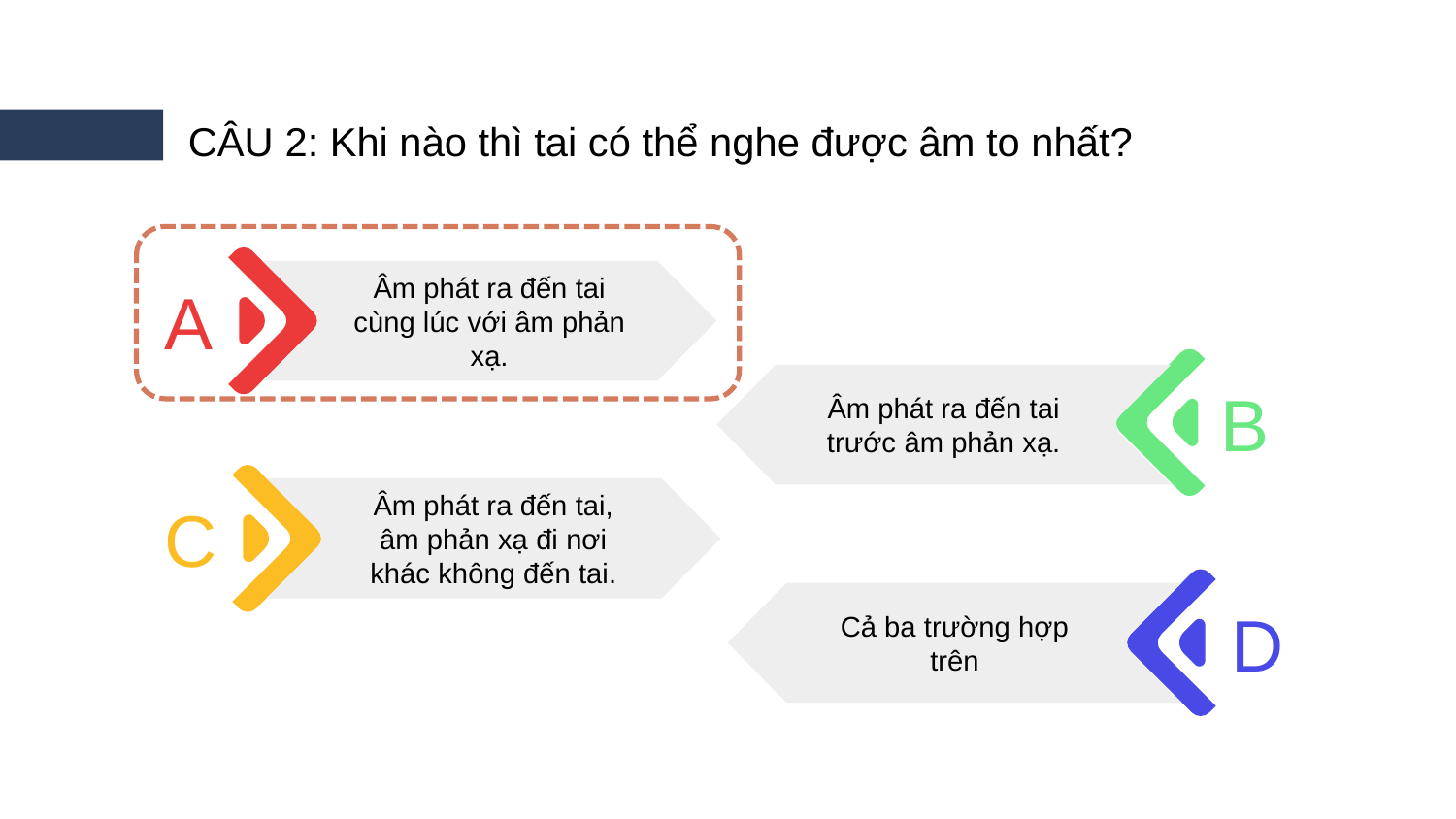

CÂU 2: Khi nào thì tai có thể nghe được âm to nhất?

Âm phát ra đến tai cùng lúc với âm phản xạ.
A

Âm phát ra đến tai trước âm phản xạ.
B

Âm phát ra đến tai, âm phản xạ đi nơi khác không đến tai.
C

Cả ba trường hợp trên
D